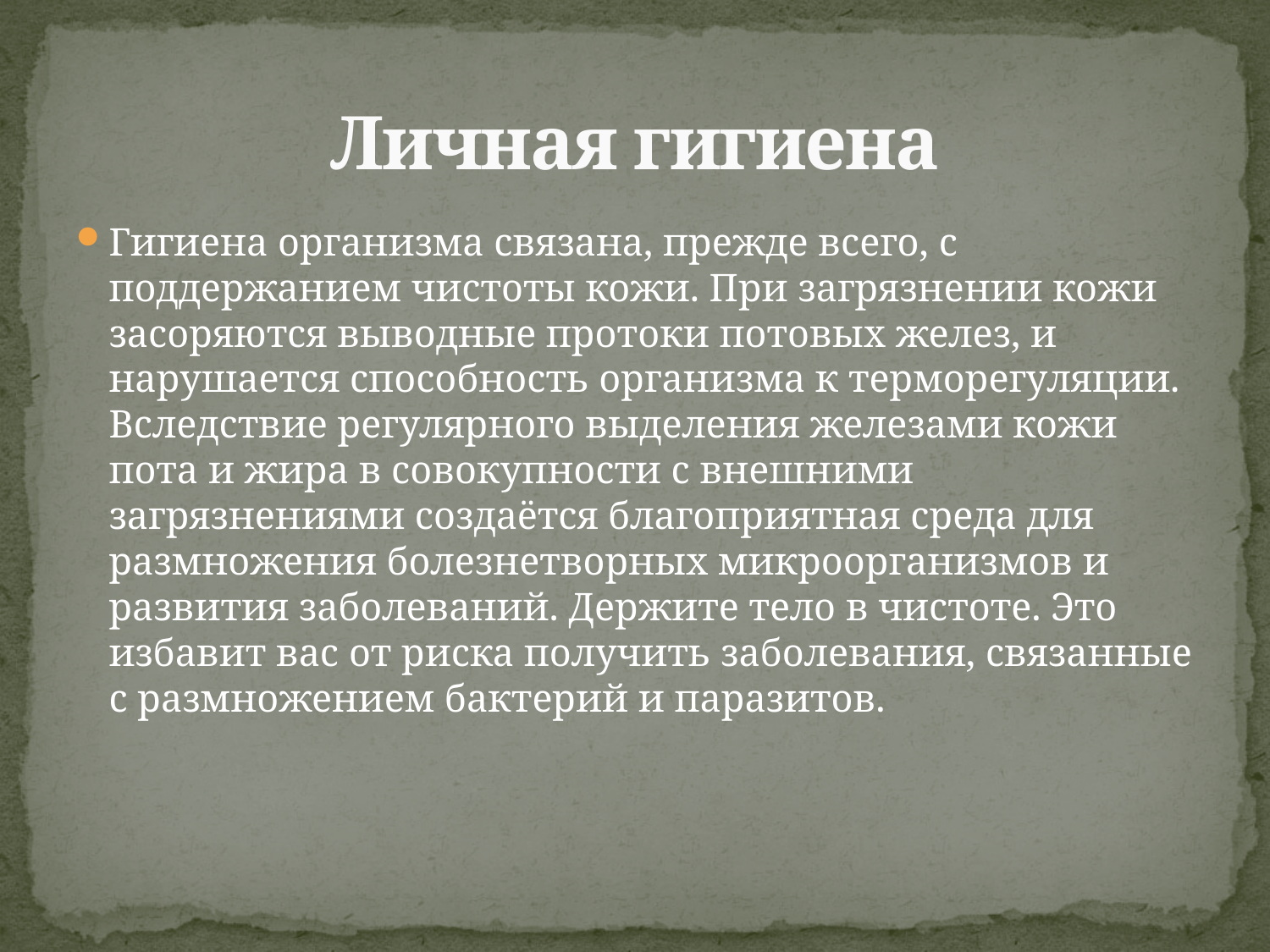

# Личная гигиена
Гигиена организма связана, прежде всего, с поддержанием чистоты кожи. При загрязнении кожи засоряются выводные протоки потовых желез, и нарушается способность организма к терморегуляции. Вследствие регулярного выделения железами кожи пота и жира в совокупности с внешними загрязнениями создаётся благоприятная среда для размножения болезнетворных микроорганизмов и развития заболеваний. Держите тело в чистоте. Это избавит вас от риска получить заболевания, связанные с размножением бактерий и паразитов.